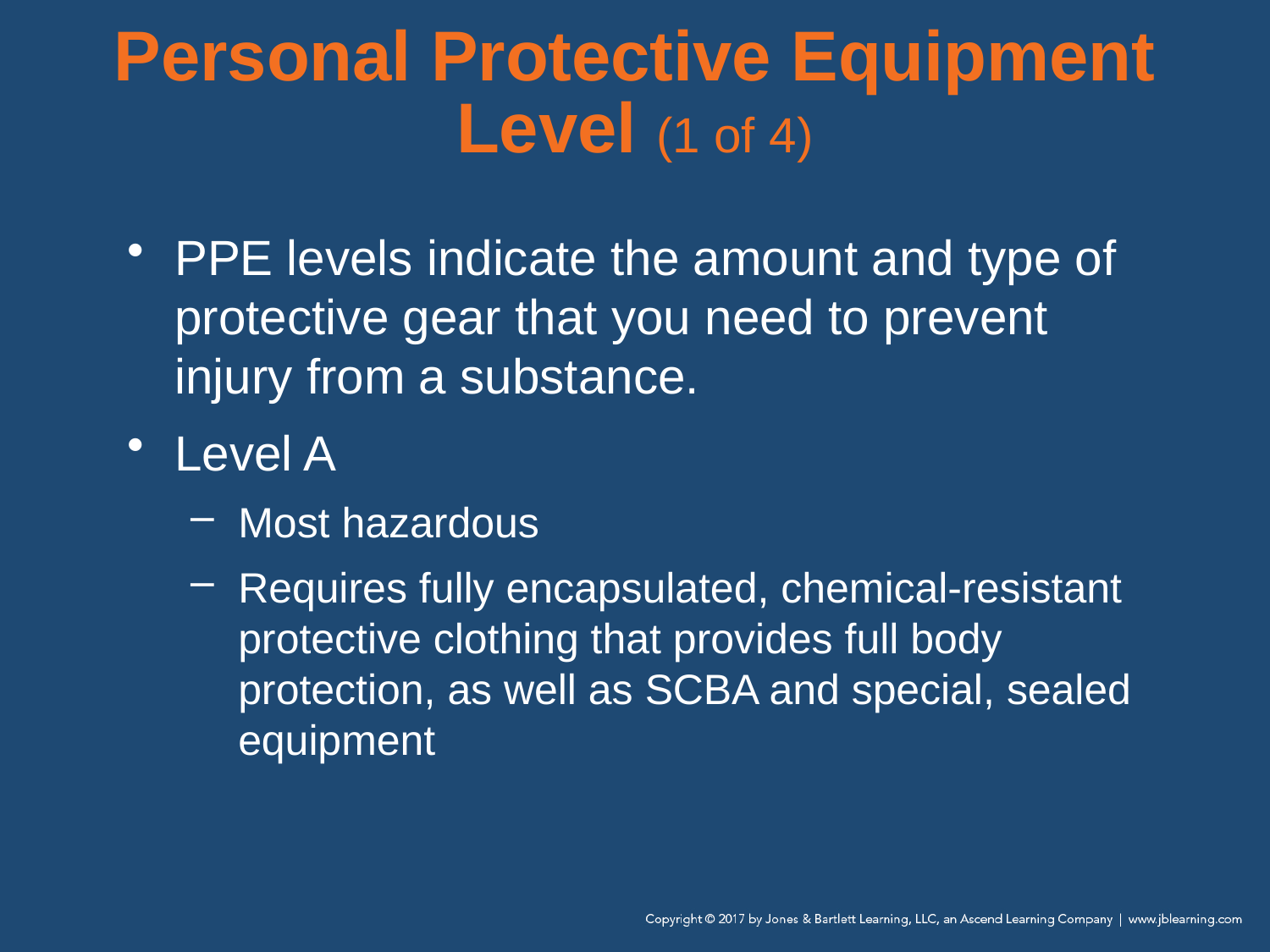

# Personal Protective Equipment Level (1 of 4)
PPE levels indicate the amount and type of protective gear that you need to prevent injury from a substance.
Level A
Most hazardous
Requires fully encapsulated, chemical-resistant protective clothing that provides full body protection, as well as SCBA and special, sealed equipment